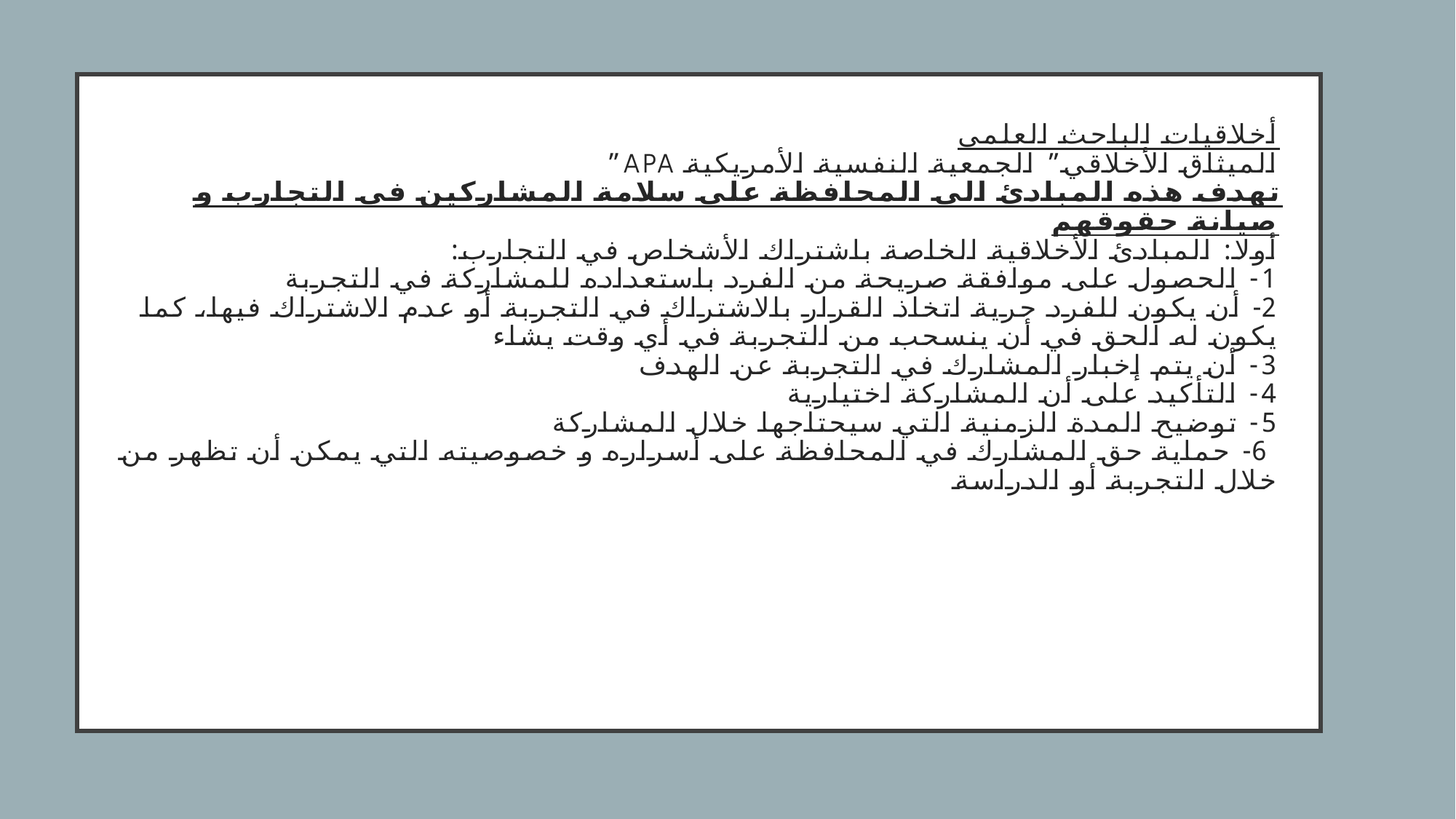

# أخلاقيات الباحث العلمي الميثاق الأخلاقي” الجمعية النفسية الأمريكية APA” تهدف هذه المبادئ الى المحافظة على سلامة المشاركين في التجارب و صيانة حقوقهم أولا: المبادئ الأخلاقية الخاصة باشتراك الأشخاص في التجارب: 1- الحصول على موافقة صريحة من الفرد باستعداده للمشاركة في التجربة 2- أن يكون للفرد حرية اتخاذ القرار بالاشتراك في التجربة أو عدم الاشتراك فيها، كما يكون له الحق في أن ينسحب من التجربة في أي وقت يشاء 3- أن يتم إخبار المشارك في التجربة عن الهدف 4- التأكيد على أن المشاركة اختيارية 5- توضيح المدة الزمنية التي سيحتاجها خلال المشاركة 6- حماية حق المشارك في المحافظة على أسراره و خصوصيته التي يمكن أن تظهر من خلال التجربة أو الدراسة